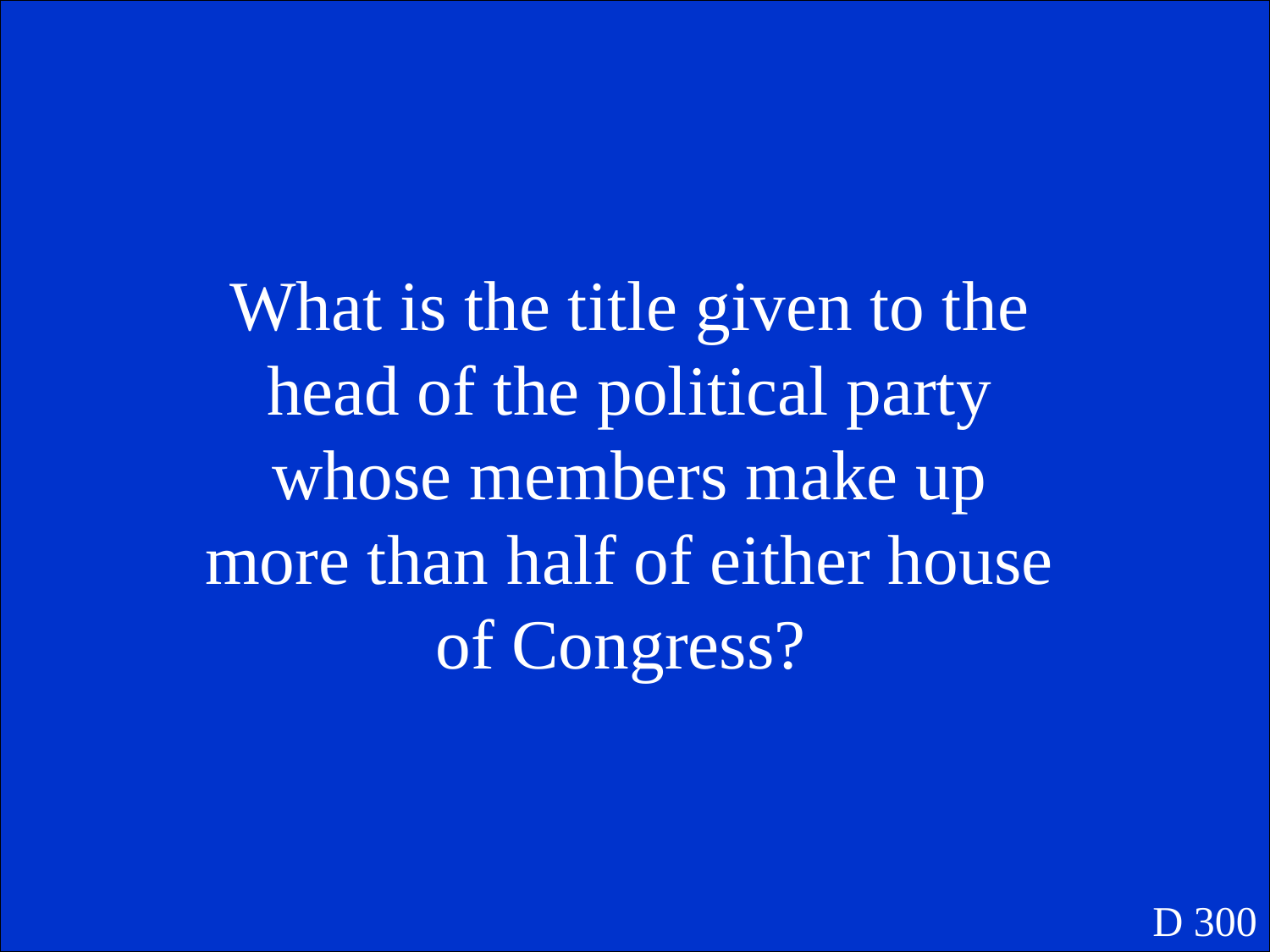

What is the title given to the head of the political party whose members make up more than half of either house of Congress?
D 300